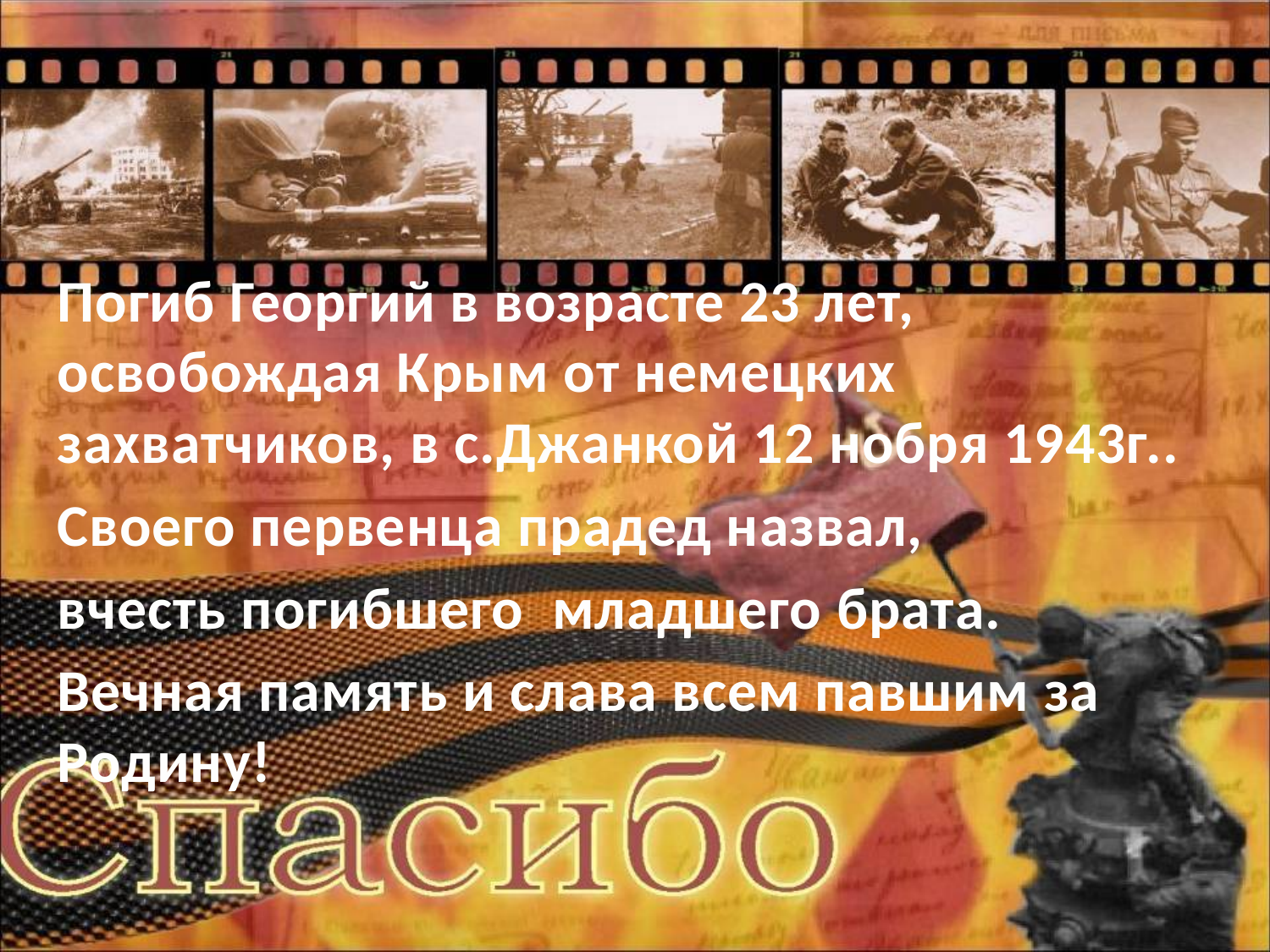

Погиб Георгий в возрасте 23 лет, освобождая Крым от немецких захватчиков, в с.Джанкой 12 нобря 1943г..
Своего первенца прадед назвал,
вчесть погибшего  младшего брата.
Вечная память и слава всем павшим за Родину!